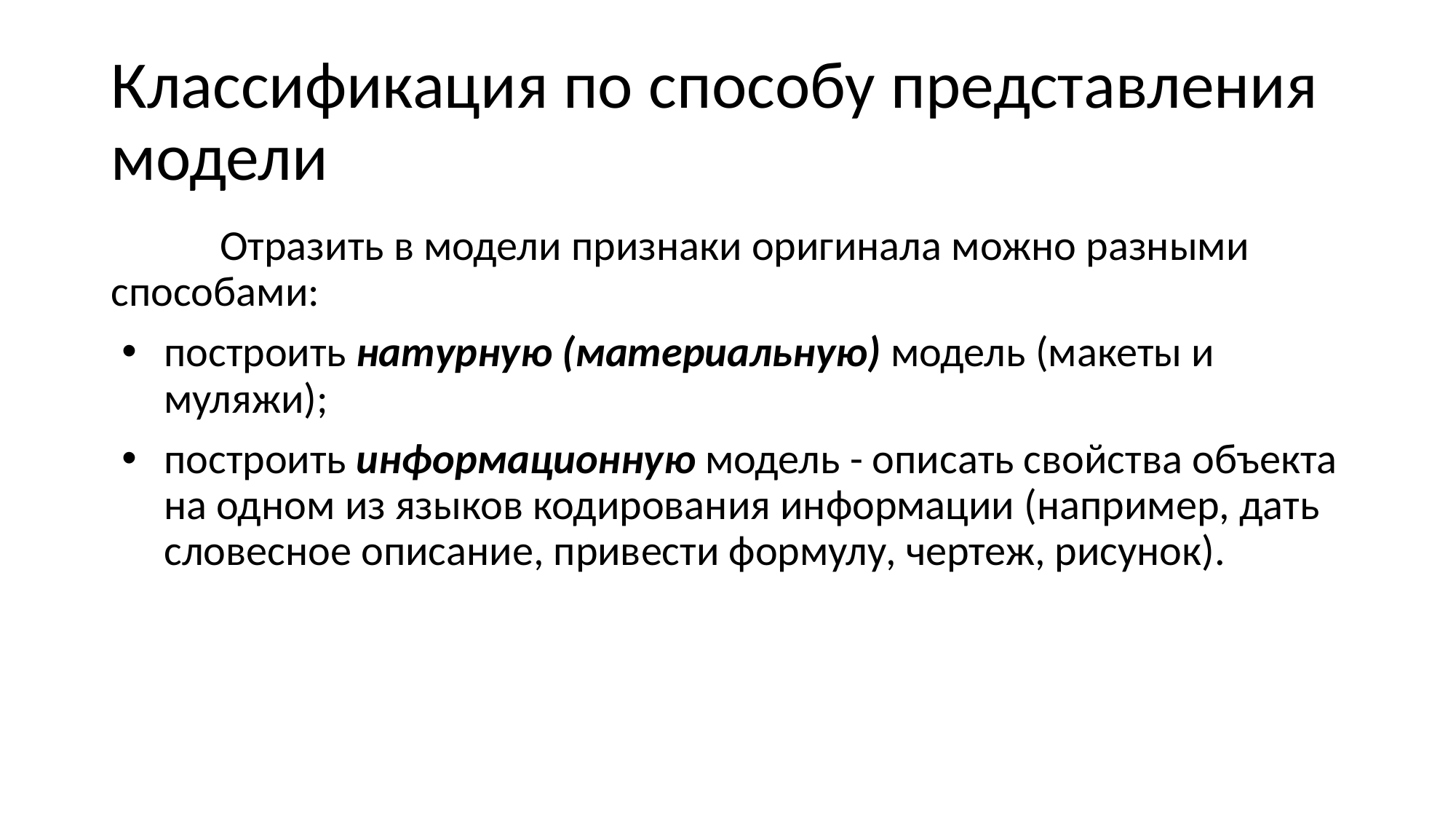

# Классификация по способу представления модели
	Отразить в модели признаки оригинала можно разными способами:
построить натурную (материальную) модель (макеты и муляжи);
построить информационную модель - описать свойства объекта на одном из языков кодирования информации (например, дать словесное описание, привести формулу, чертеж, рисунок).